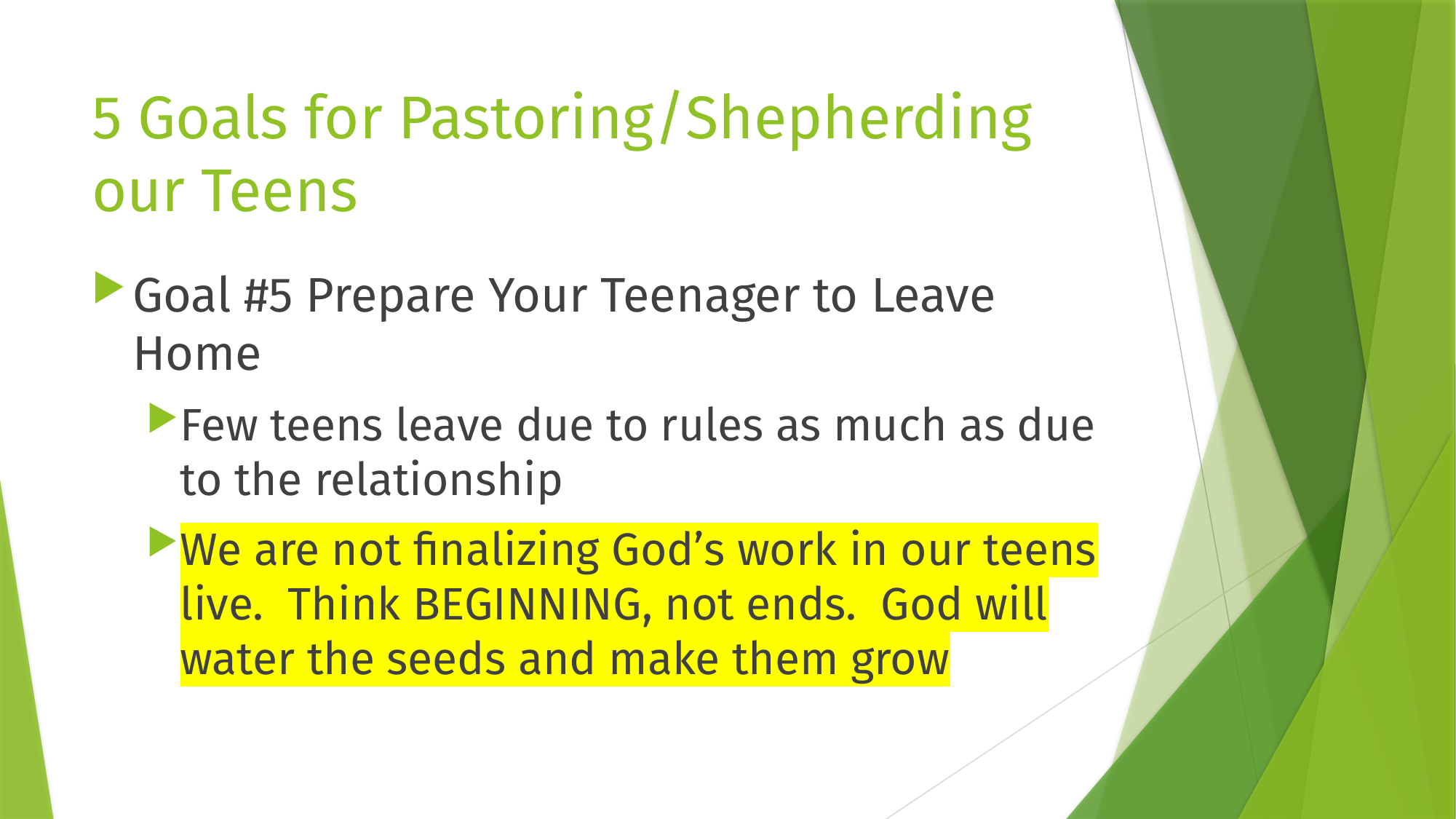

# 5 Goals for Pastoring/Shepherding our Teens
Goal #5 Prepare Your Teenager to Leave Home
Few teens leave due to rules as much as due to the relationship
We are not finalizing God’s work in our teens live.  Think BEGINNING, not ends.  God will water the seeds and make them grow